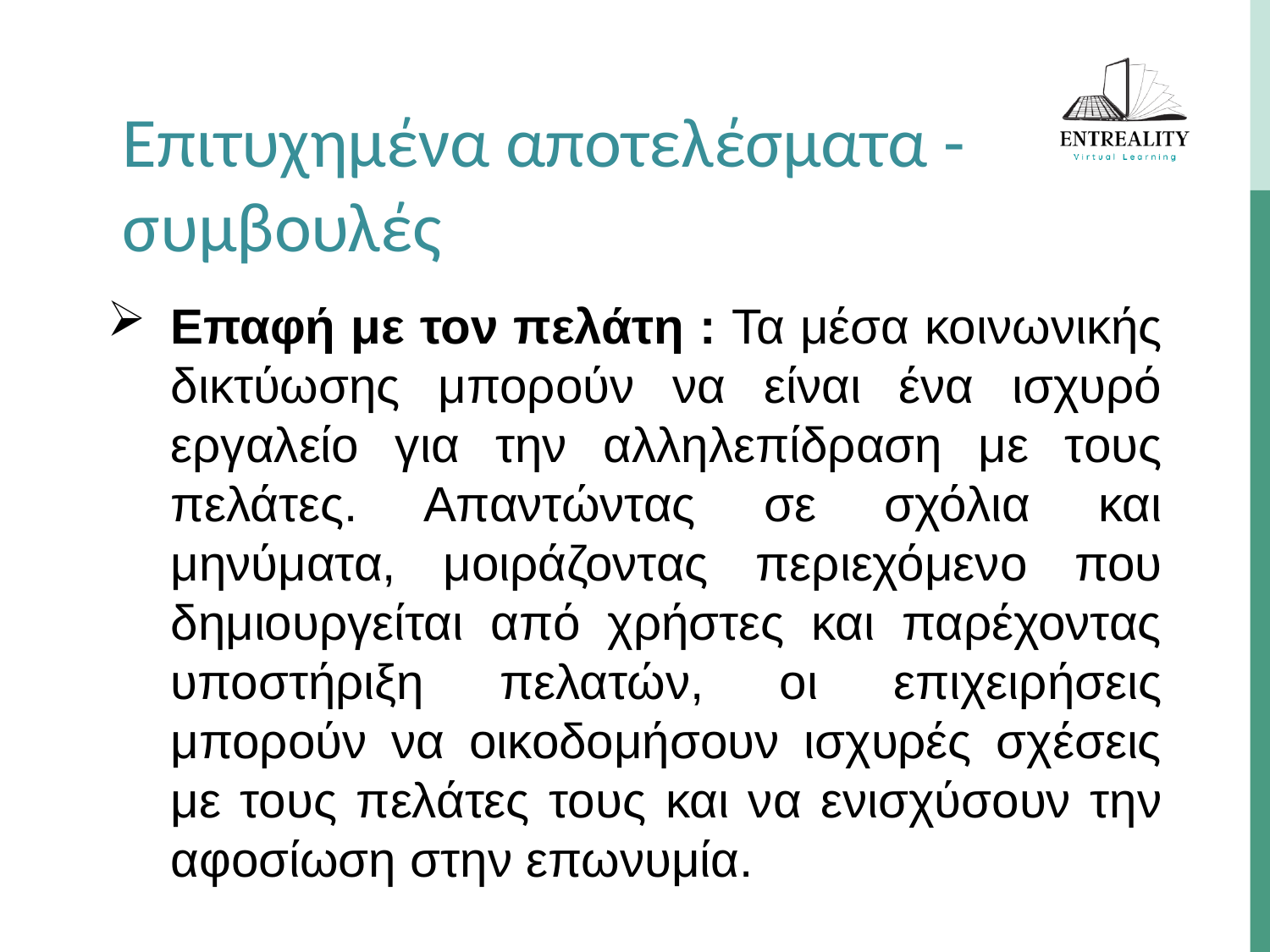

Επιτυχημένα αποτελέσματα - συμβουλές
Επαφή με τον πελάτη : Τα μέσα κοινωνικής δικτύωσης μπορούν να είναι ένα ισχυρό εργαλείο για την αλληλεπίδραση με τους πελάτες. Απαντώντας σε σχόλια και μηνύματα, μοιράζοντας περιεχόμενο που δημιουργείται από χρήστες και παρέχοντας υποστήριξη πελατών, οι επιχειρήσεις μπορούν να οικοδομήσουν ισχυρές σχέσεις με τους πελάτες τους και να ενισχύσουν την αφοσίωση στην επωνυμία.